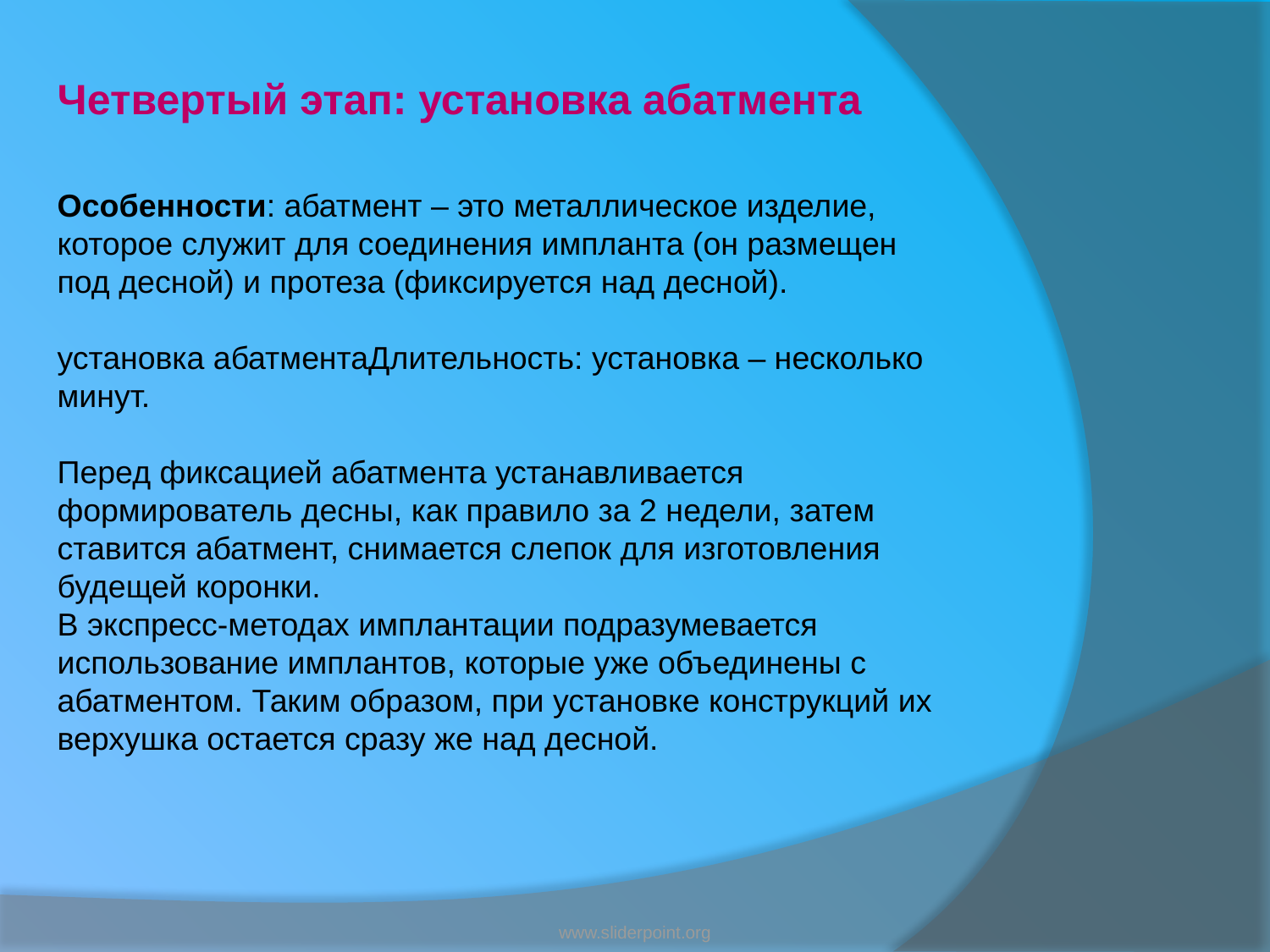

Четвертый этап: установка абатмента
Особенности: абатмент – это металлическое изделие, которое служит для соединения импланта (он размещен под десной) и протеза (фиксируется над десной).

установка абатментаДлительность: установка – несколько минут.

Перед фиксацией абатмента устанавливается формирователь десны, как правило за 2 недели, затем ставится абатмент, снимается слепок для изготовления будещей коронки.
В экспресс-методах имплантации подразумевается использование имплантов, которые уже объединены с абатментом. Таким образом, при установке конструкций их верхушка остается сразу же над десной.

www.sliderpoint.org